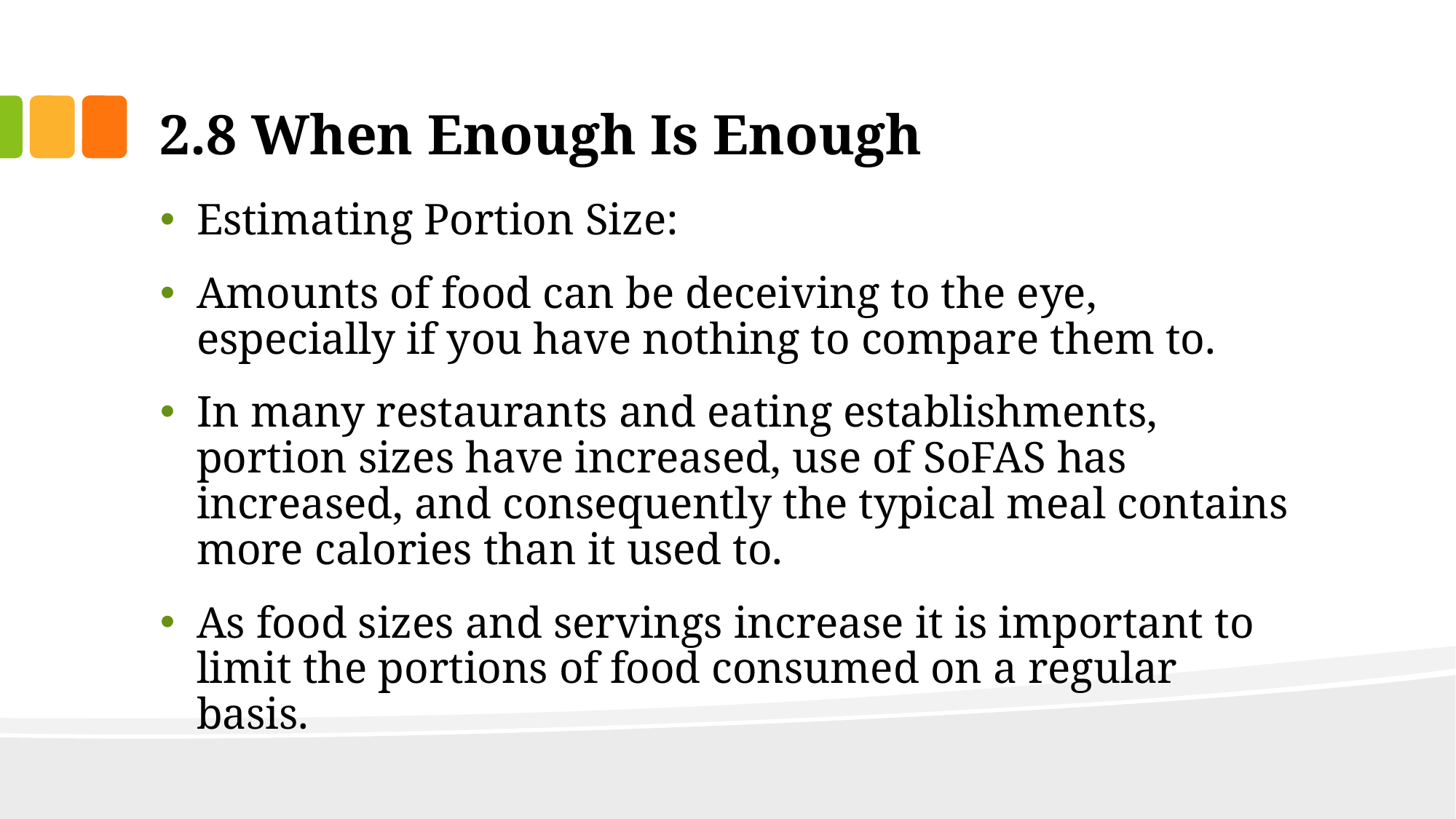

# 2.8 When Enough Is Enough
Estimating Portion Size:
Amounts of food can be deceiving to the eye, especially if you have nothing to compare them to.
In many restaurants and eating establishments, portion sizes have increased, use of SoFAS has increased, and consequently the typical meal contains more calories than it used to.
As food sizes and servings increase it is important to limit the portions of food consumed on a regular basis.